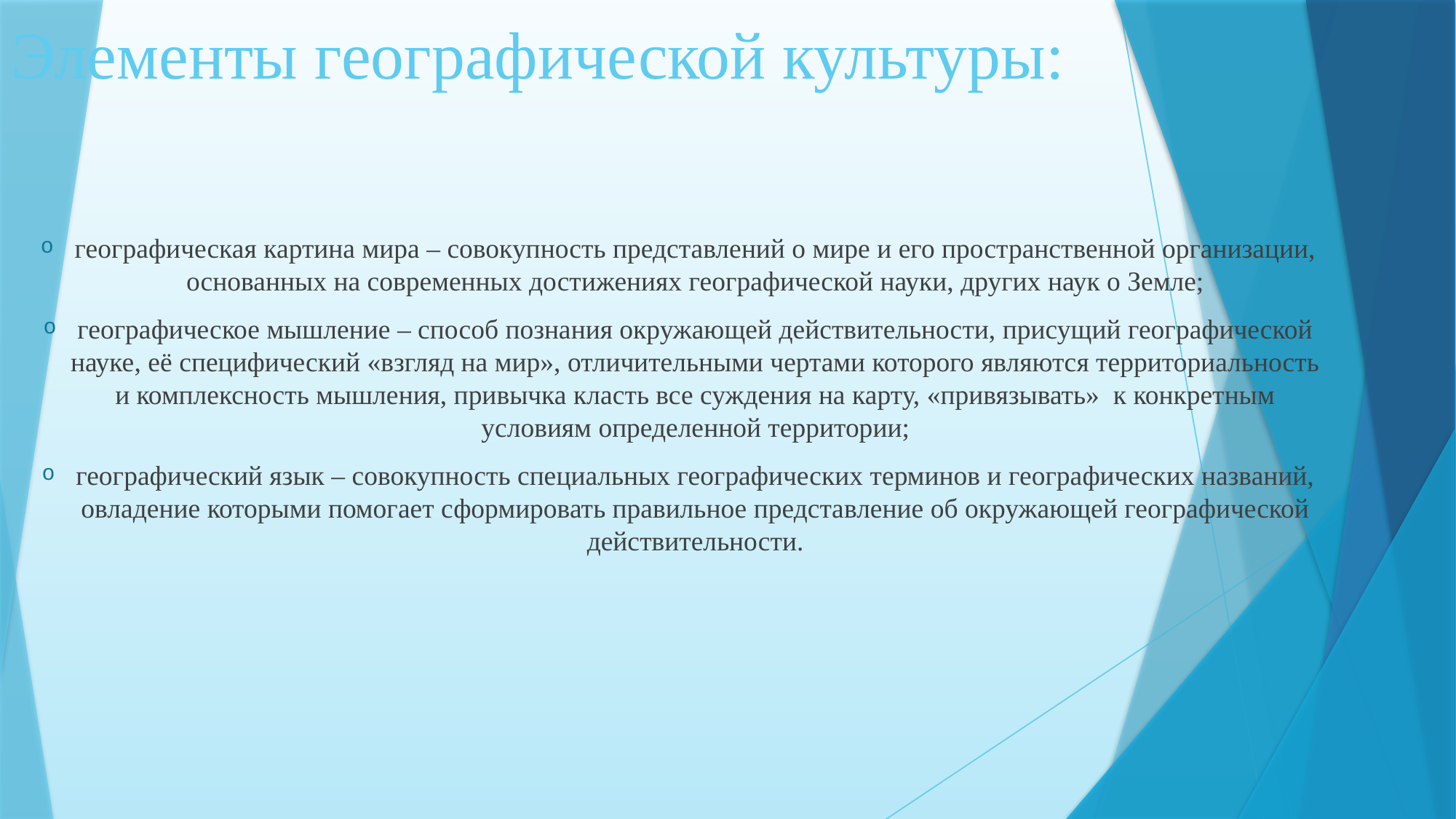

# Элементы географической культуры:

географическая картина мира – совокупность представлений о мире и его пространственной организации, основанных на современных достижениях географической науки, других наук о Земле;
географическое мышление – способ познания окружающей действительности, присущий географической науке, её специфический «взгляд на мир», отличительными чертами которого являются территориальность и комплексность мышления, привычка класть все суждения на карту, «привязывать»  к конкретным условиям определенной территории;
географический язык – совокупность специальных географических терминов и географических названий, овладение которыми помогает сформировать правильное представление об окружающей географической действительности.